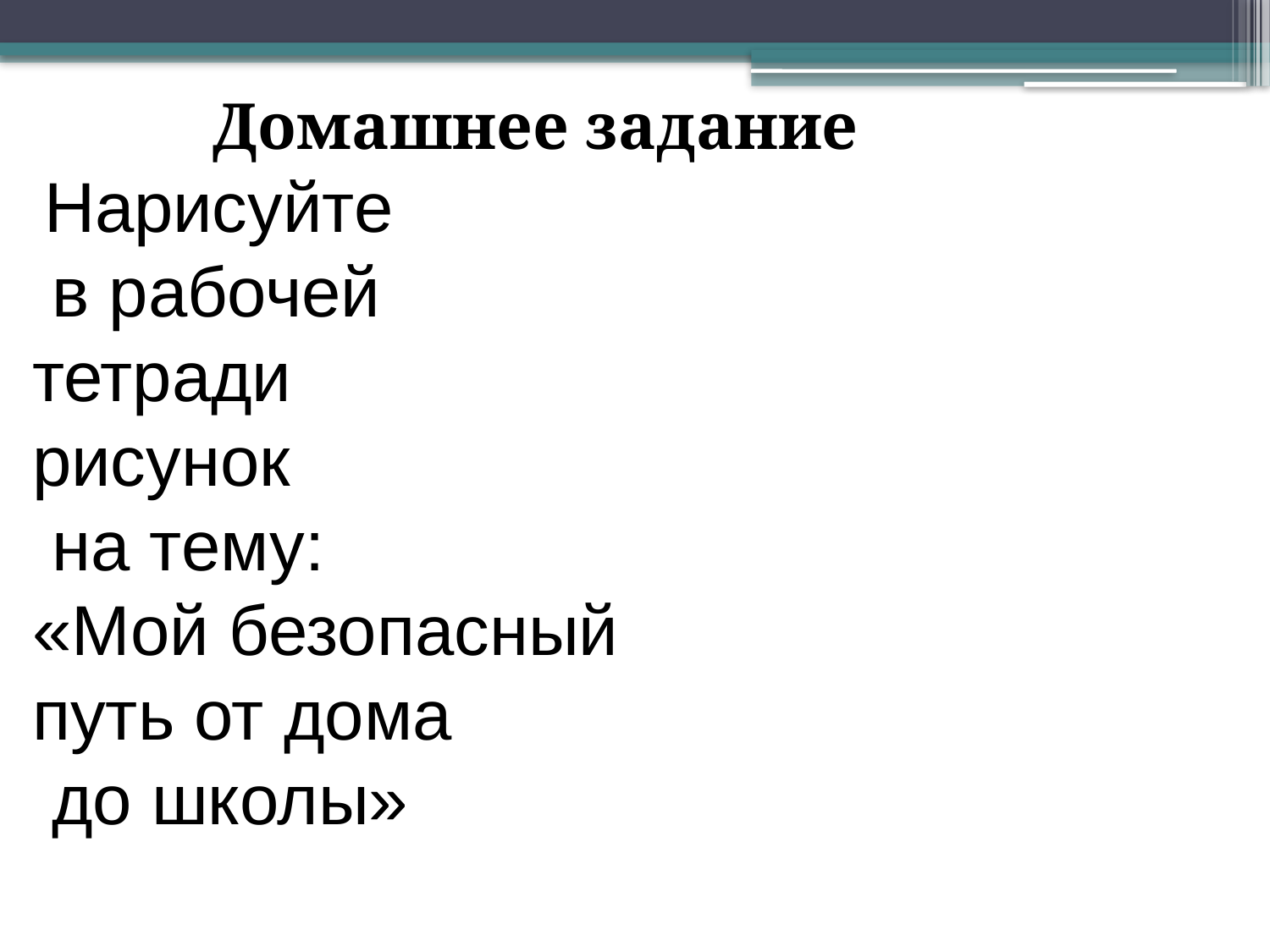

Домашнее задание
 Нарисуйте
 в рабочей
тетради
рисунок
 на тему:
«Мой безопасный
путь от дома
 до школы»